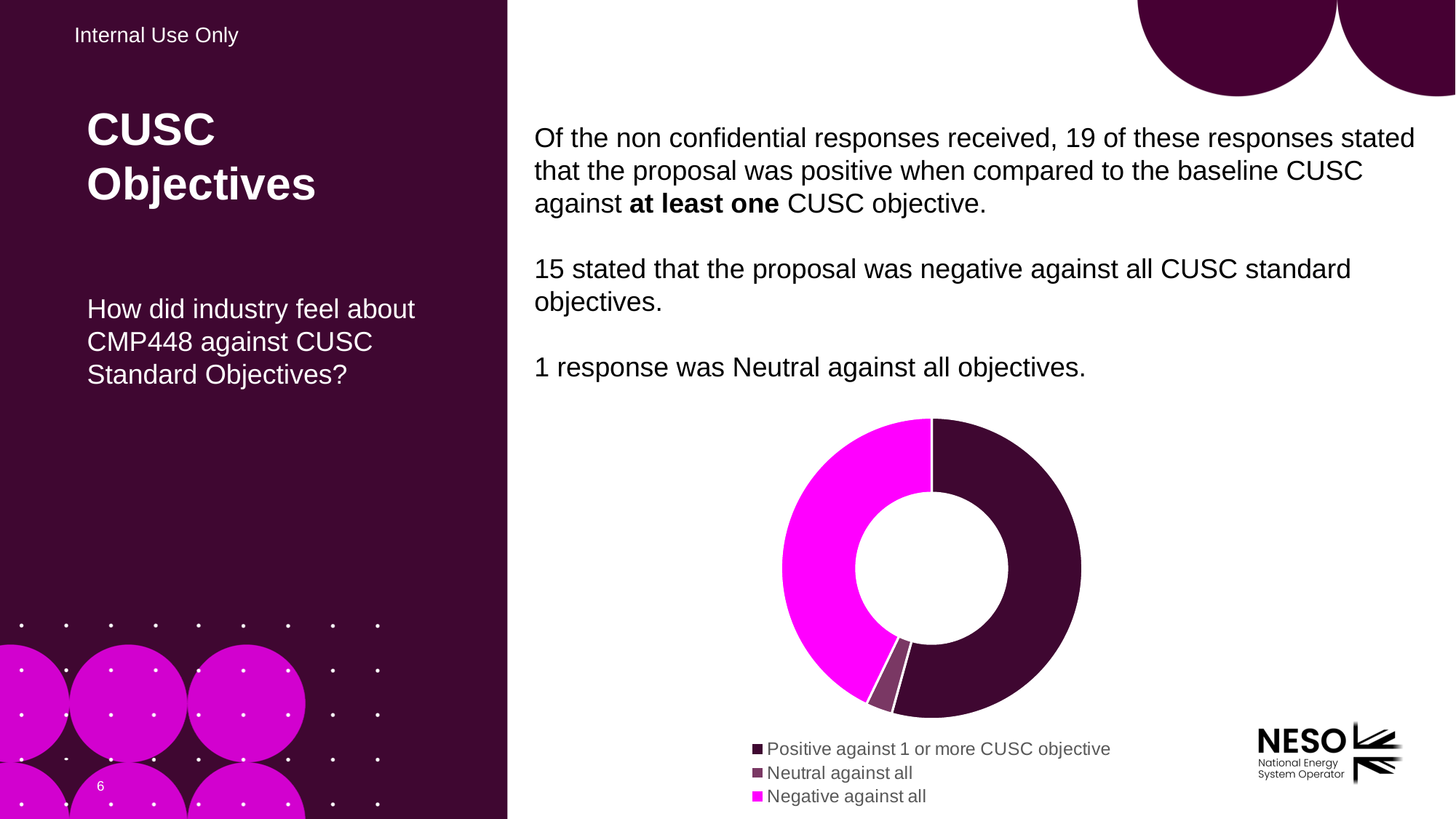

# CUSC Objectives
Of the non confidential responses received, 19 of these responses stated that the proposal was positive when compared to the baseline CUSC against at least one CUSC objective.

15 stated that the proposal was negative against all CUSC standard objectives.

1 response was Neutral against all objectives.
How did industry feel about CMP448 against CUSC Standard Objectives?

### Chart

| Category | Sales |
|---|---|
| Positive against 1 or more CUSC objective | 19.0 |
| Neutral against all | 1.0 |
| Negative against all | 15.0 |